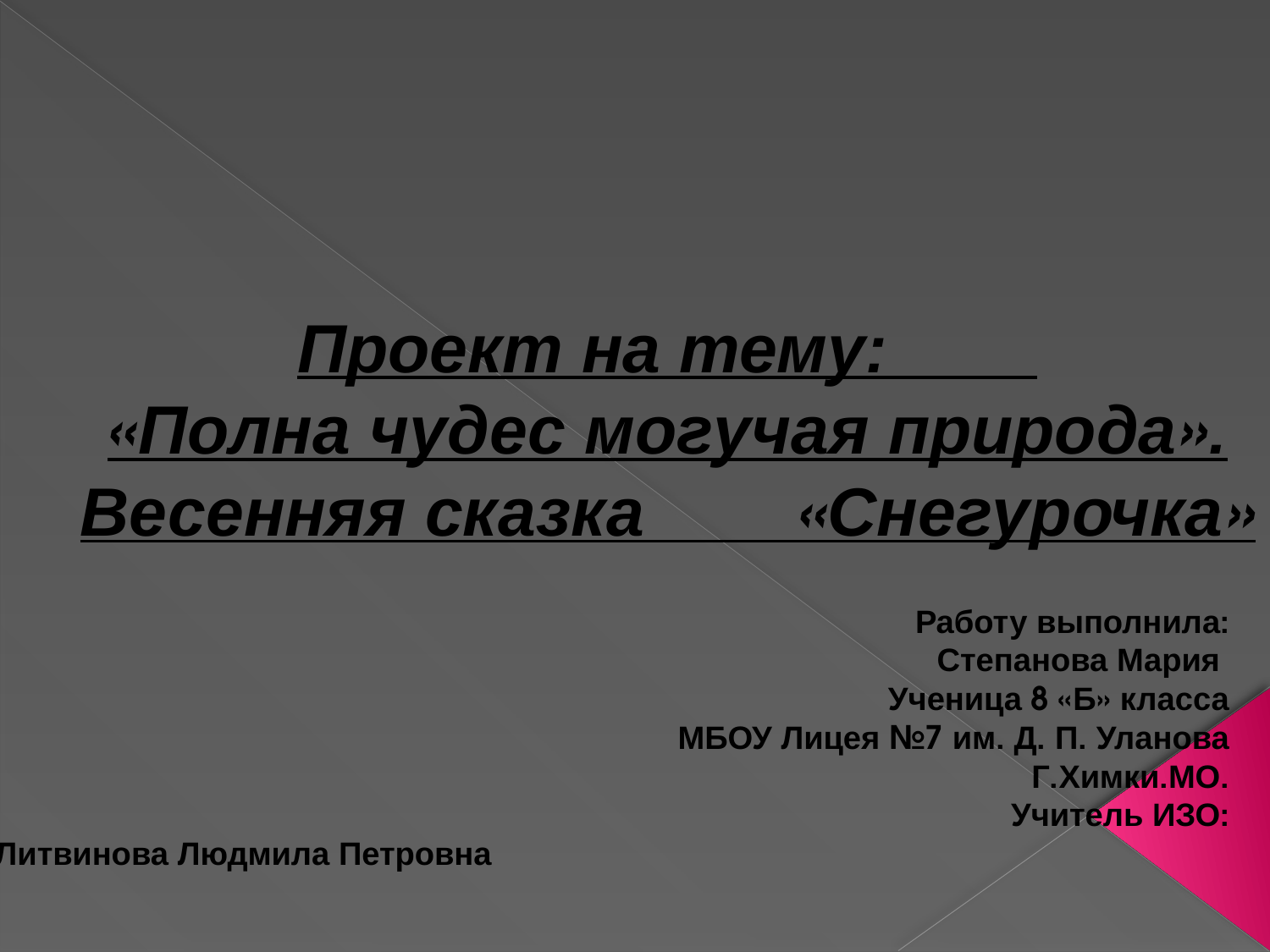

# Проект на тему: «Полна чудес могучая природа». Весенняя сказка        «Снегурочка»

Работу выполнила:
Степанова Мария
Ученица 8 «Б» класса
МБОУ Лицея №7 им. Д. П. Уланова
Г.Химки.МО.
Учитель ИЗО:
Литвинова Людмила Петровна